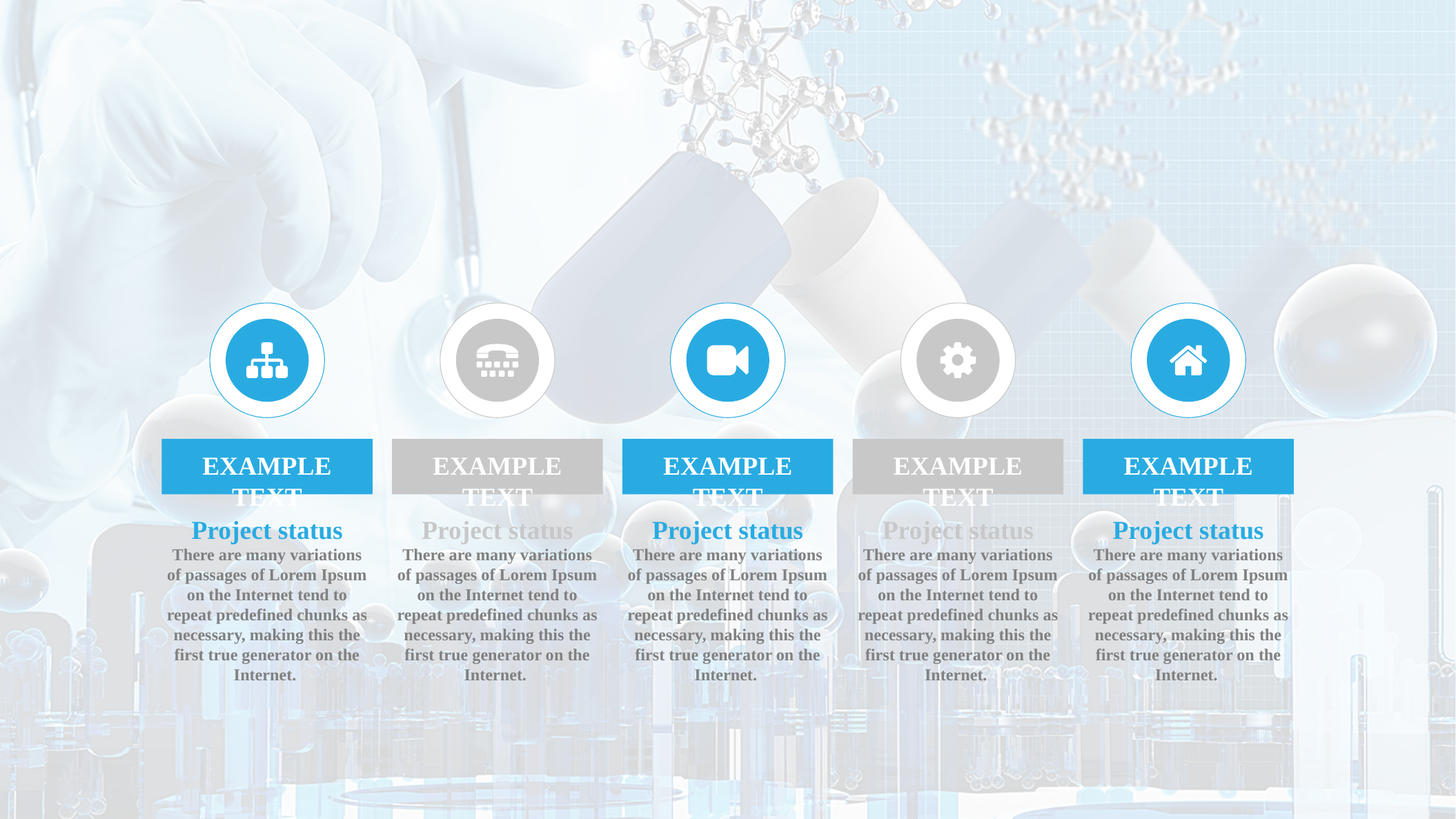

EXAMPLE TEXT

EXAMPLE TEXT

EXAMPLE TEXT

EXAMPLE TEXT

EXAMPLE TEXT
Project status
There are many variations of passages of Lorem Ipsum on the Internet tend to repeat predefined chunks as necessary, making this the first true generator on the Internet.
Project status
There are many variations of passages of Lorem Ipsum on the Internet tend to repeat predefined chunks as necessary, making this the first true generator on the Internet.
Project status
There are many variations of passages of Lorem Ipsum on the Internet tend to repeat predefined chunks as necessary, making this the first true generator on the Internet.
Project status
There are many variations of passages of Lorem Ipsum on the Internet tend to repeat predefined chunks as necessary, making this the first true generator on the Internet.
Project status
There are many variations of passages of Lorem Ipsum on the Internet tend to repeat predefined chunks as necessary, making this the first true generator on the Internet.